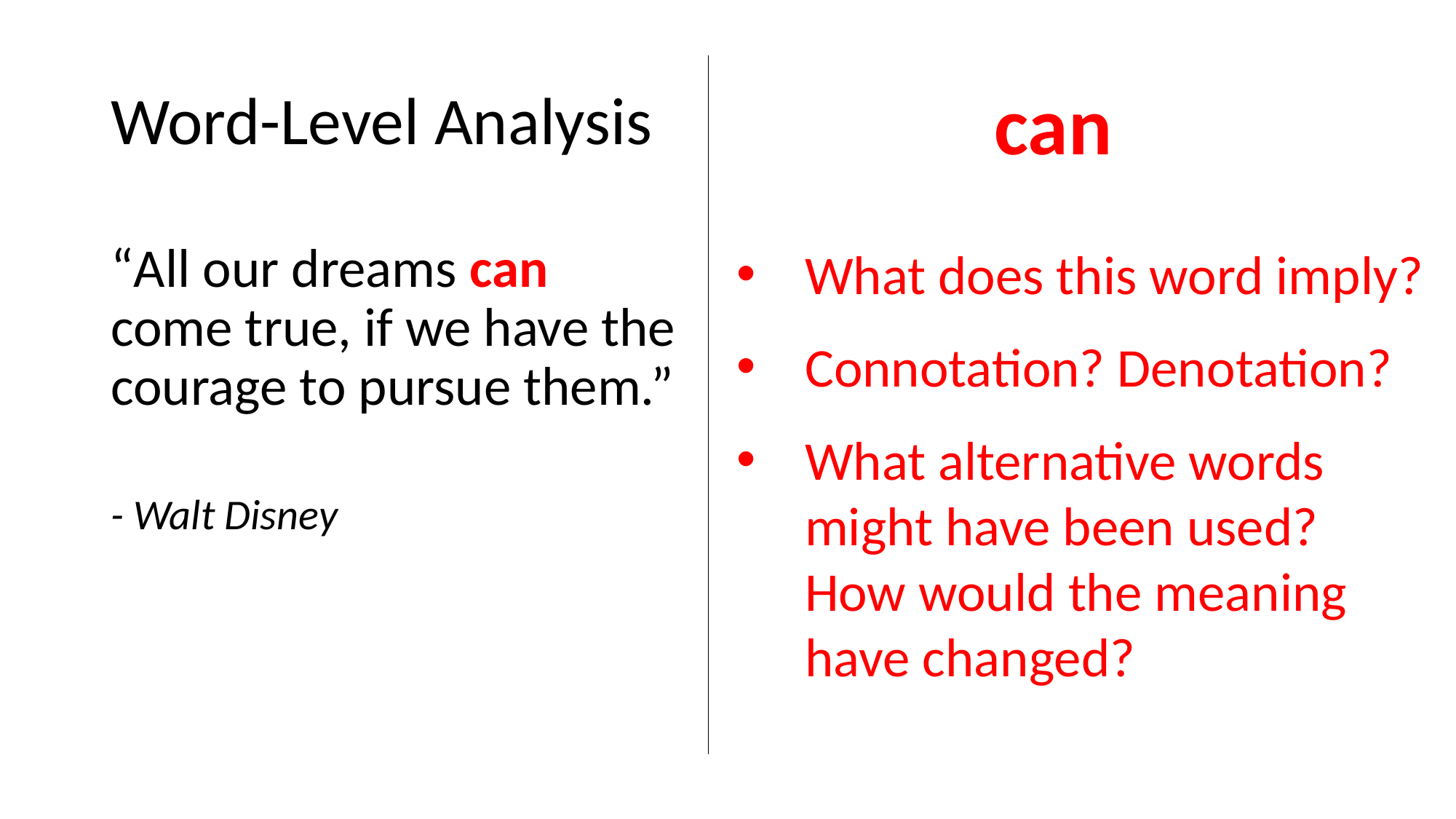

# Word-Level Analysis
can
“All our dreams can come true, if we have the courage to pursue them.”

- Walt Disney
What does this word imply?
Connotation? Denotation?
What alternative words might have been used?  How would the meaning have changed?